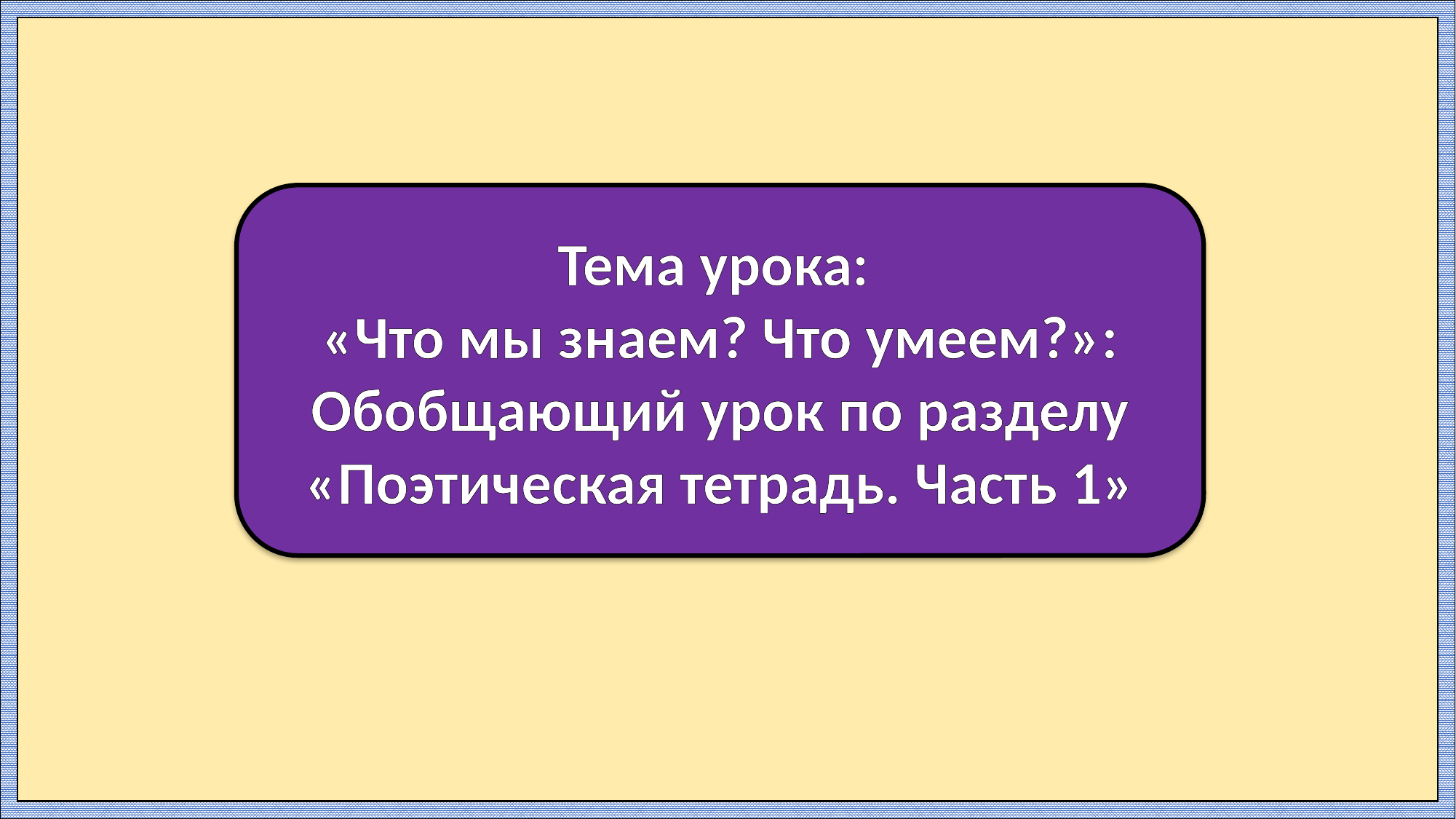

Тема урока:
«Что мы знаем? Что умеем?»:
Обобщающий урок по разделу «Поэтическая тетрадь. Часть 1»